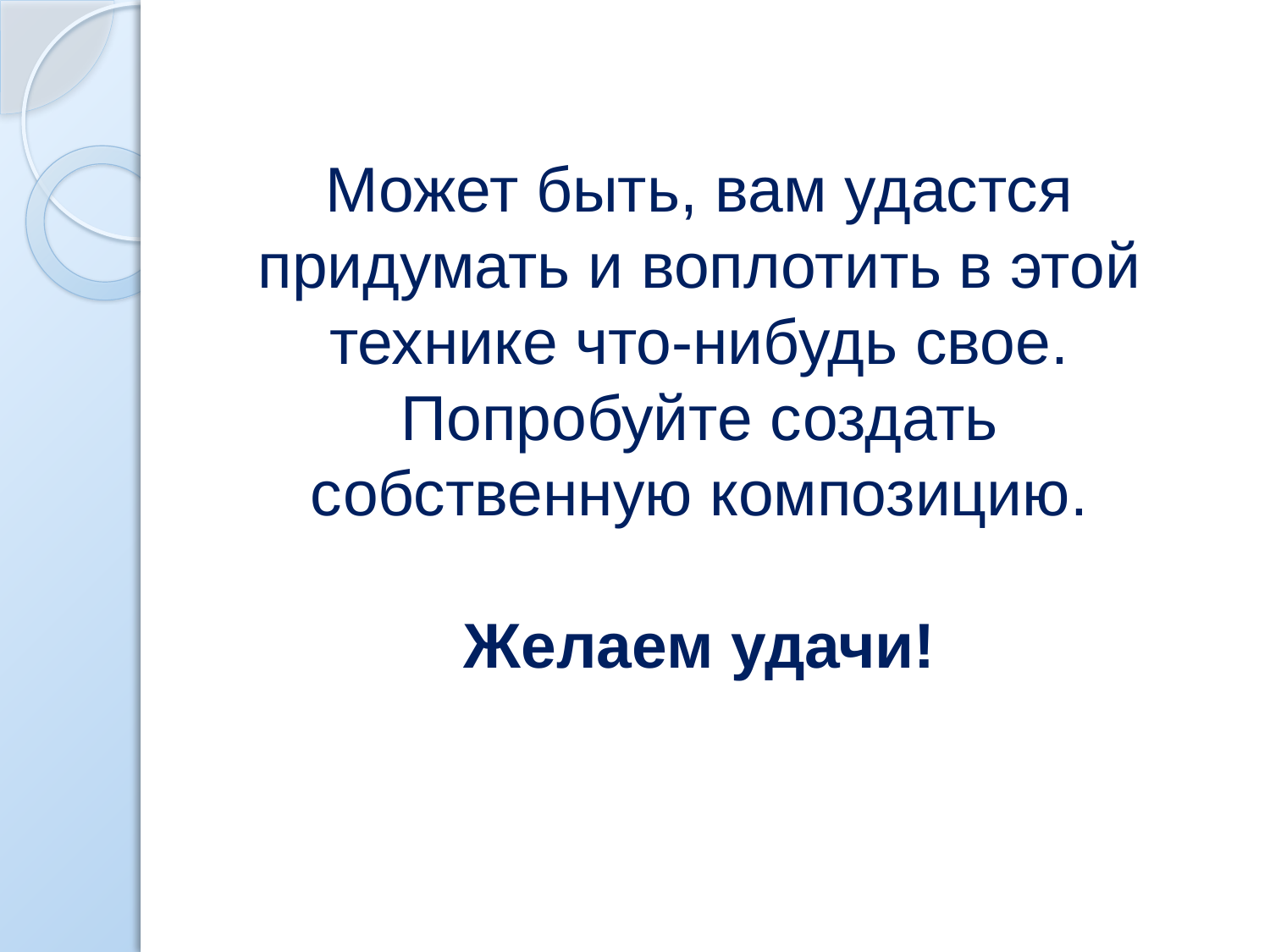

# Может быть, вам удастся придумать и воплотить в этой технике что-нибудь свое. Попробуйте создать собственную композицию. Желаем удачи!